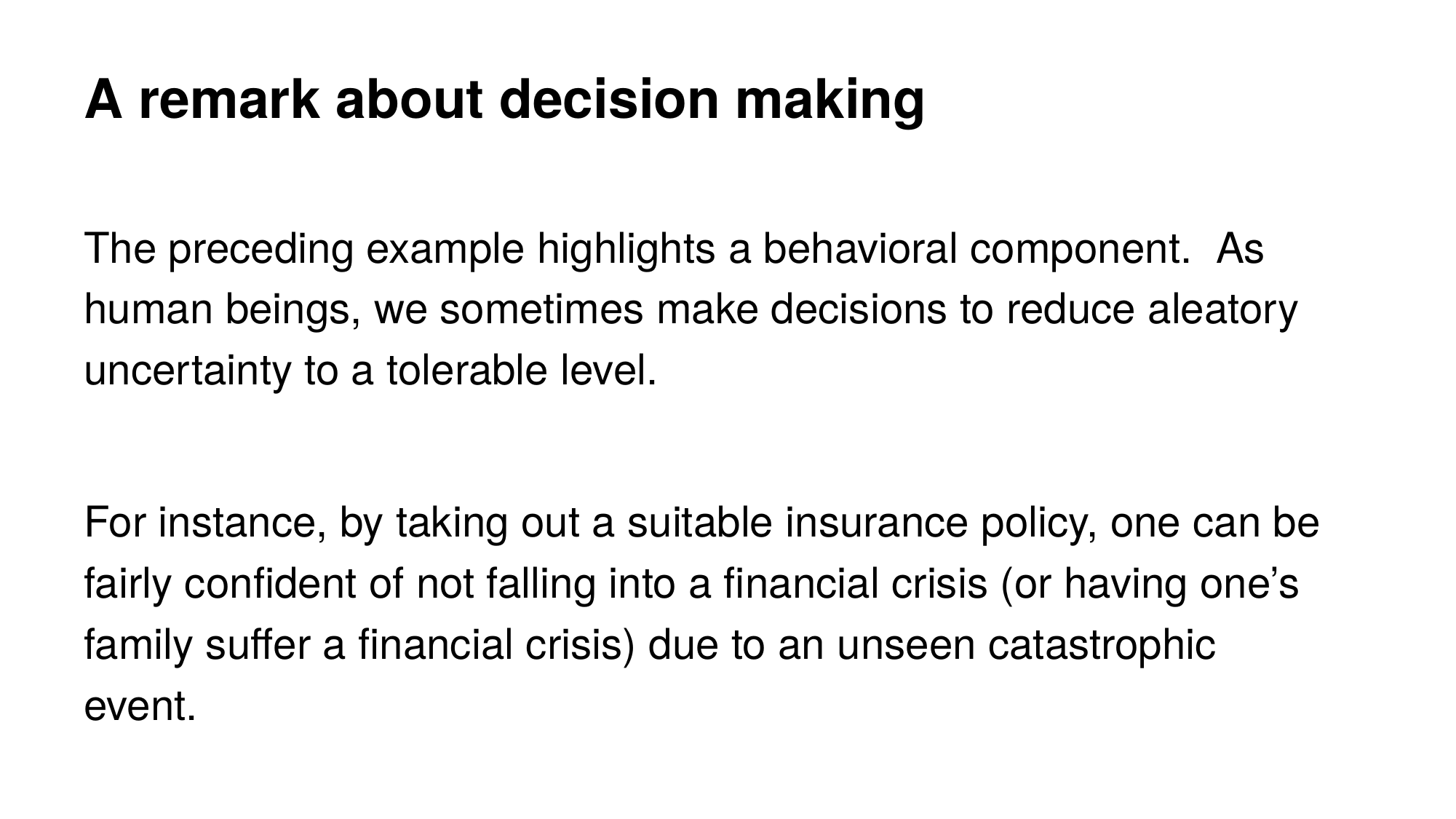

# A remark about decision making
The preceding example highlights a behavioral component.  As human beings, we sometimes make decisions to reduce aleatory uncertainty to a tolerable level.

For instance, by taking out a suitable insurance policy, one can be fairly confident of not falling into a financial crisis (or having one’s family suffer a financial crisis) due to an unseen catastrophic event.